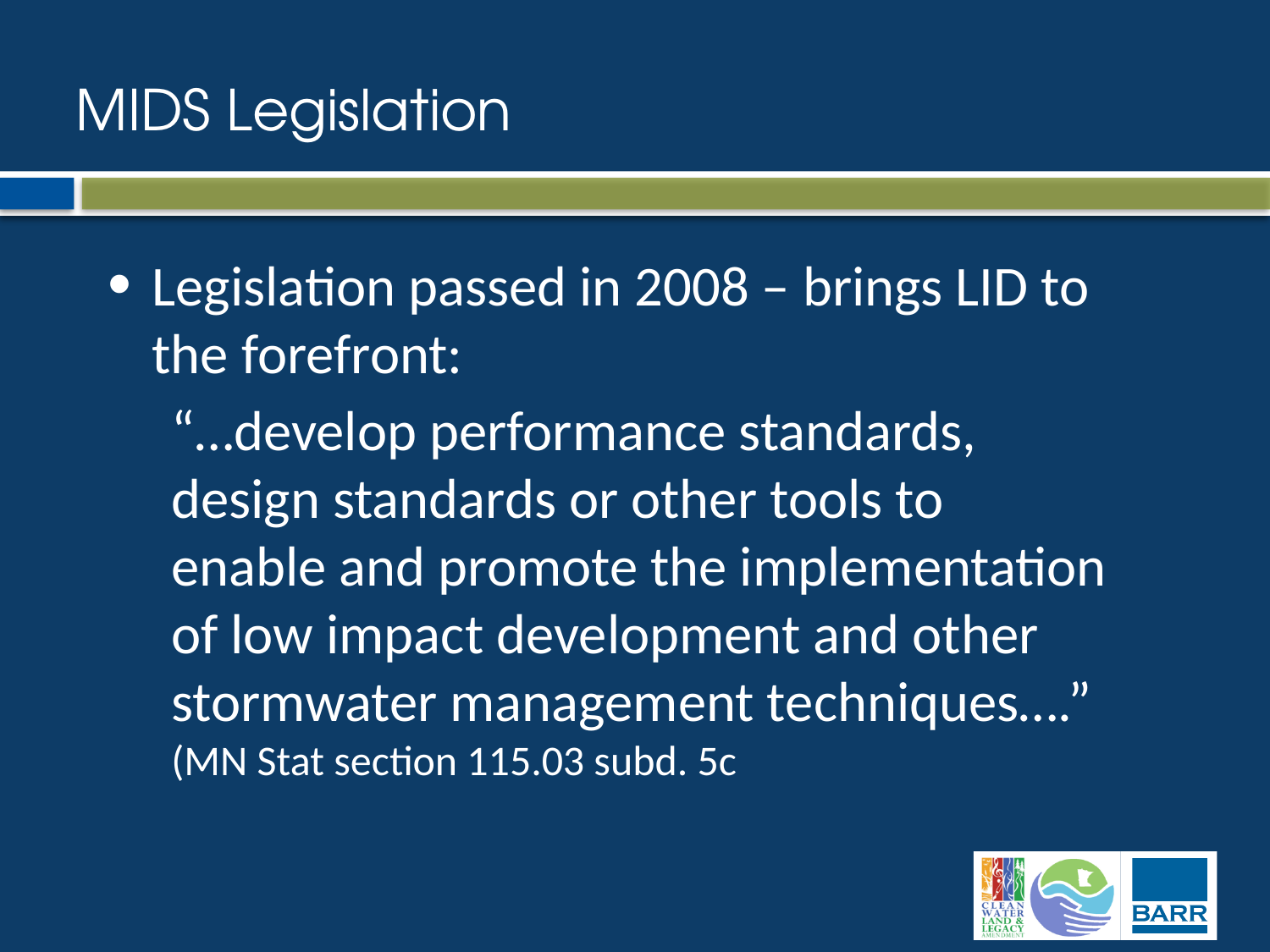

# MIDS Legislation
Legislation passed in 2008 – brings LID to the forefront:
“…develop performance standards, design standards or other tools to enable and promote the implementation of low impact development and other stormwater management techniques….” (MN Stat section 115.03 subd. 5c